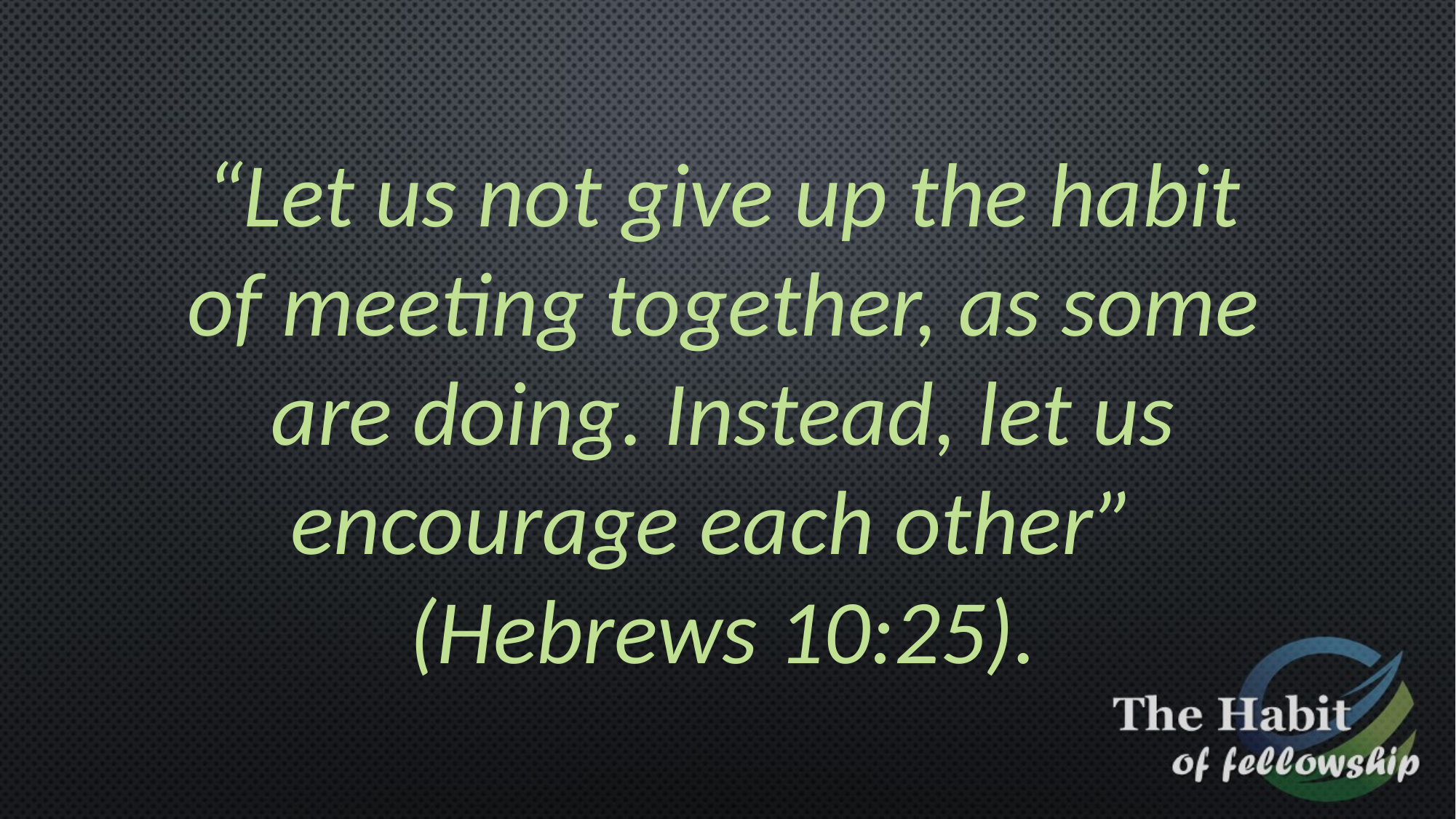

“Let us not give up the habit of meeting together, as some are doing. Instead, let us encourage each other”
(Hebrews 10:25).